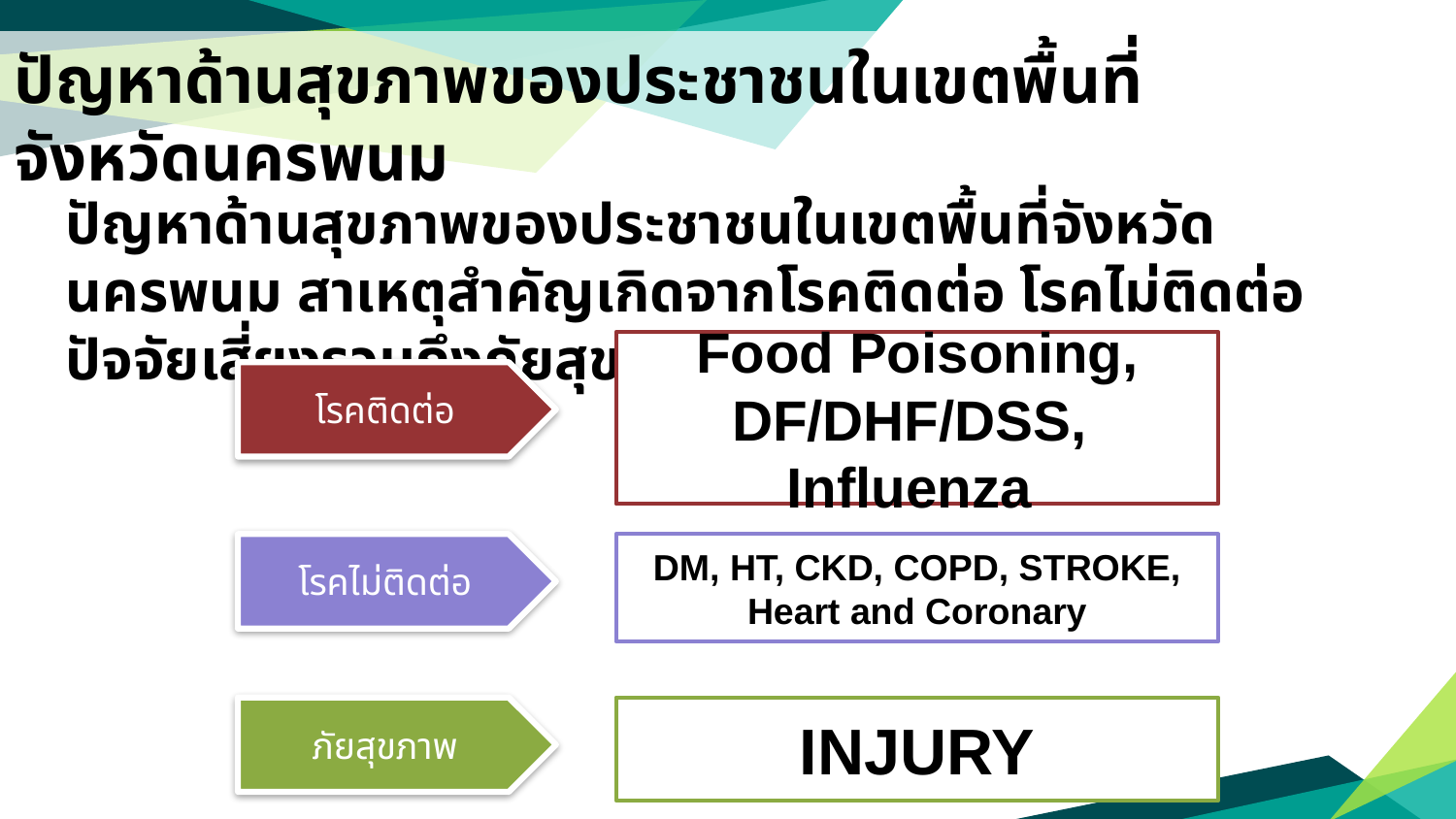

ปัญหาด้านสุขภาพของประชาชนในเขตพื้นที่จังหวัดนครพนม
ปัญหาด้านสุขภาพของประชาชนในเขตพื้นที่จังหวัดนครพนม สาเหตุสำคัญเกิดจากโรคติดต่อ โรคไม่ติดต่อ ปัจจัยเสี่ยงรวมถึงภัยสุขภาพ
Food Poisoning, DF/DHF/DSS,
Influenza
โรคติดต่อ
โรคไม่ติดต่อ
DM, HT, CKD, COPD, STROKE, Heart and Coronary
INJURY
ภัยสุขภาพ